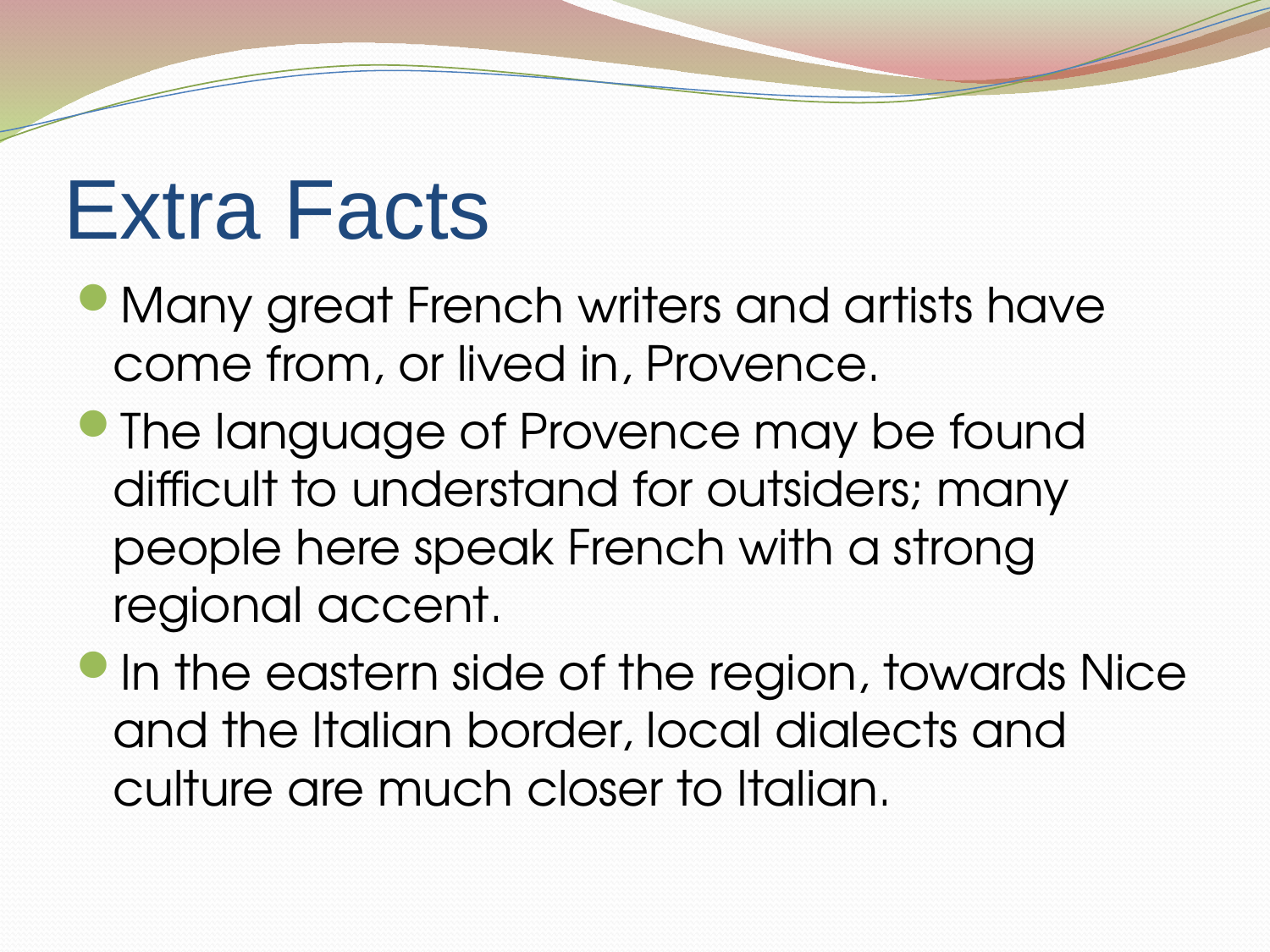

# Extra Facts
Many great French writers and artists have come from, or lived in, Provence.
The language of Provence may be found difficult to understand for outsiders; many people here speak French with a strong regional accent.
In the eastern side of the region, towards Nice and the Italian border, local dialects and culture are much closer to Italian.